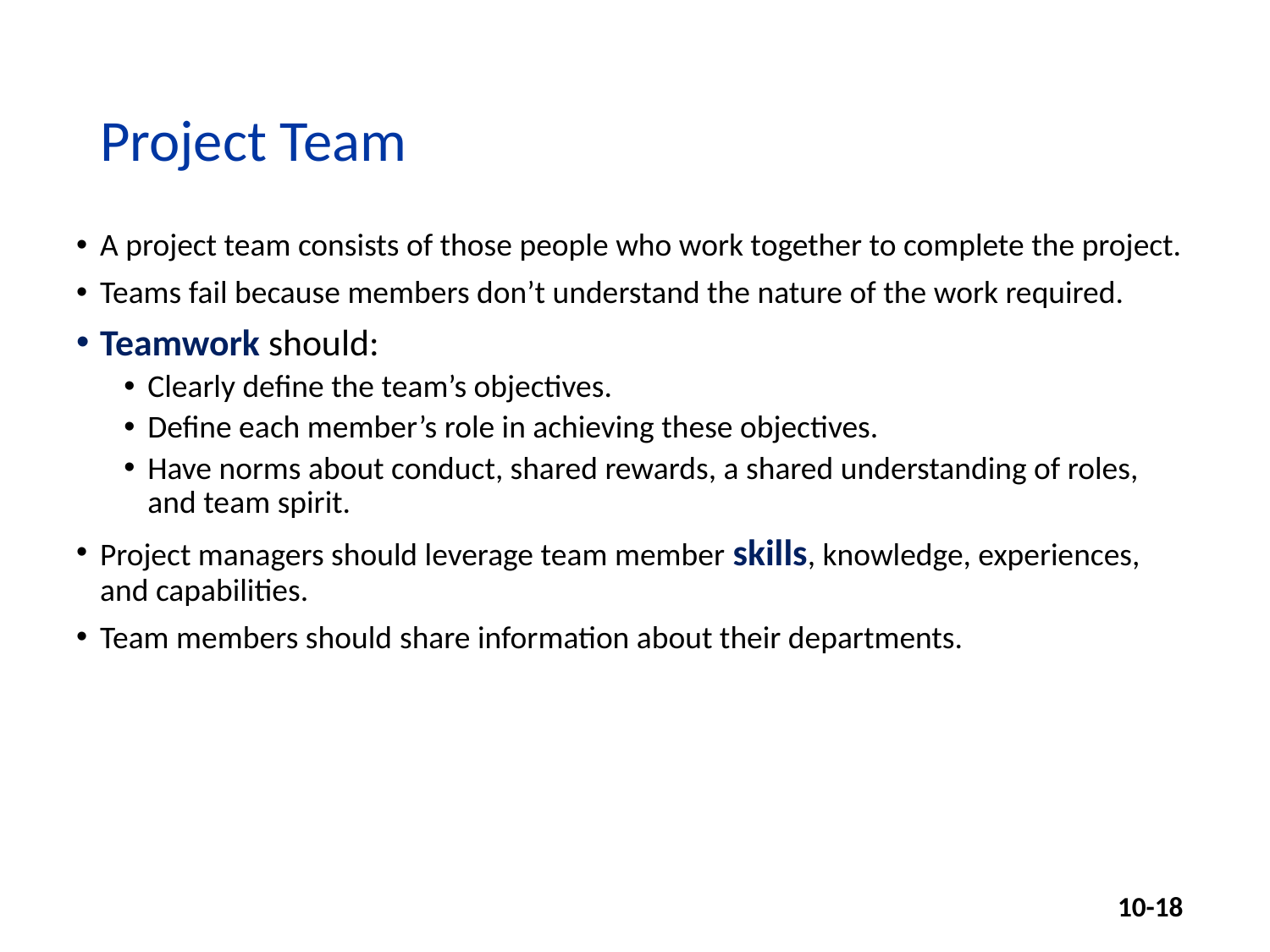

# Project Team
A project team consists of those people who work together to complete the project.
Teams fail because members don’t understand the nature of the work required.
Teamwork should:
Clearly define the team’s objectives.
Define each member’s role in achieving these objectives.
Have norms about conduct, shared rewards, a shared understanding of roles, and team spirit.
Project managers should leverage team member skills, knowledge, experiences, and capabilities.
Team members should share information about their departments.